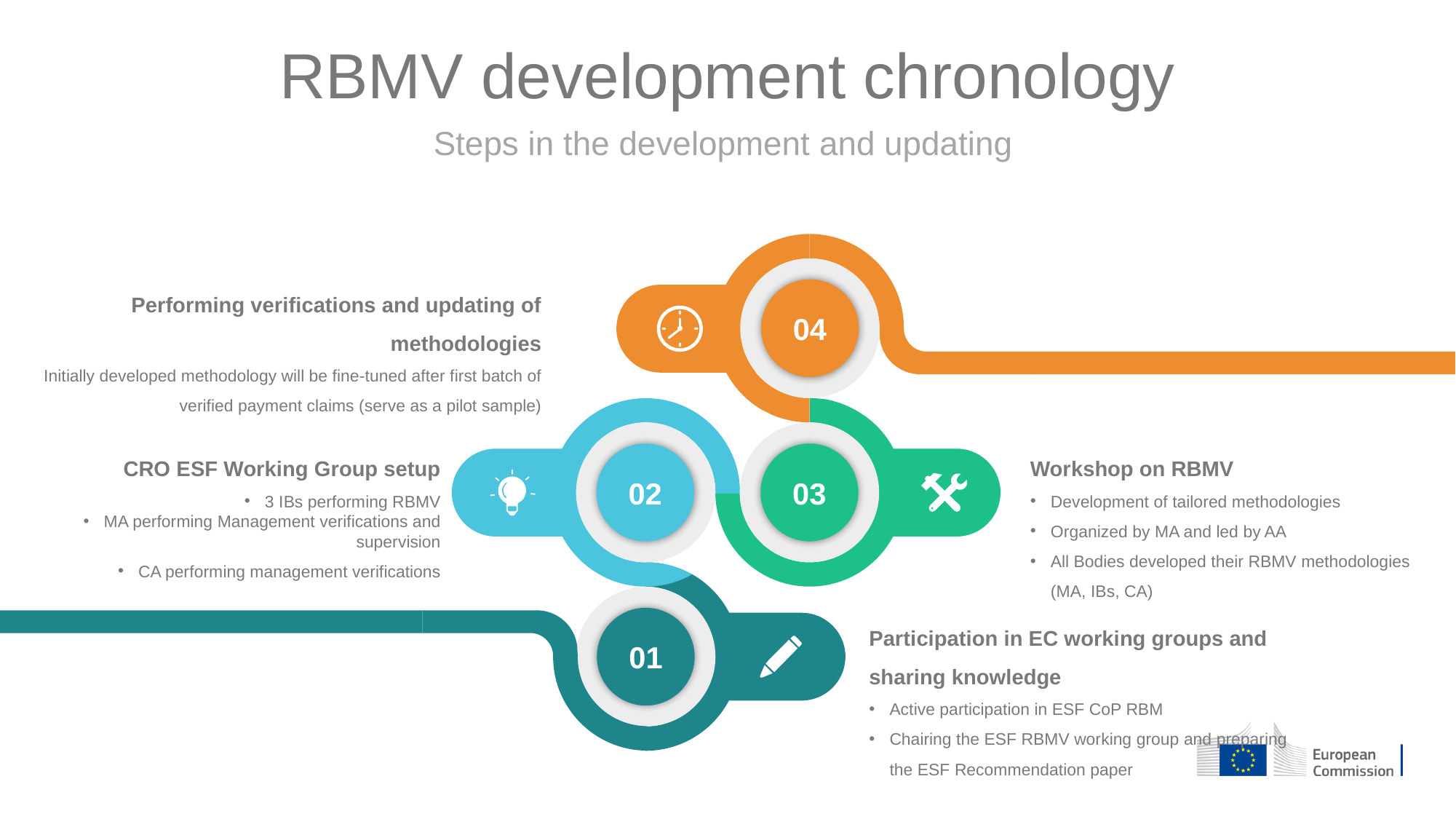

# RBMV development chronology
Steps in the development and updating

Performing verifications and updating of methodologies
Initially developed methodology will be fine-tuned after first batch of verified payment claims (serve as a pilot sample)
04

CRO ESF Working Group setup
3 IBs performing RBMV
MA performing Management verifications and supervision
CA performing management verifications
Workshop on RBMV
Development of tailored methodologies
Organized by MA and led by AA
All Bodies developed their RBMV methodologies (MA, IBs, CA)
02
03

Participation in EC working groups and sharing knowledge
Active participation in ESF CoP RBM
Chairing the ESF RBMV working group and preparing the ESF Recommendation paper
01